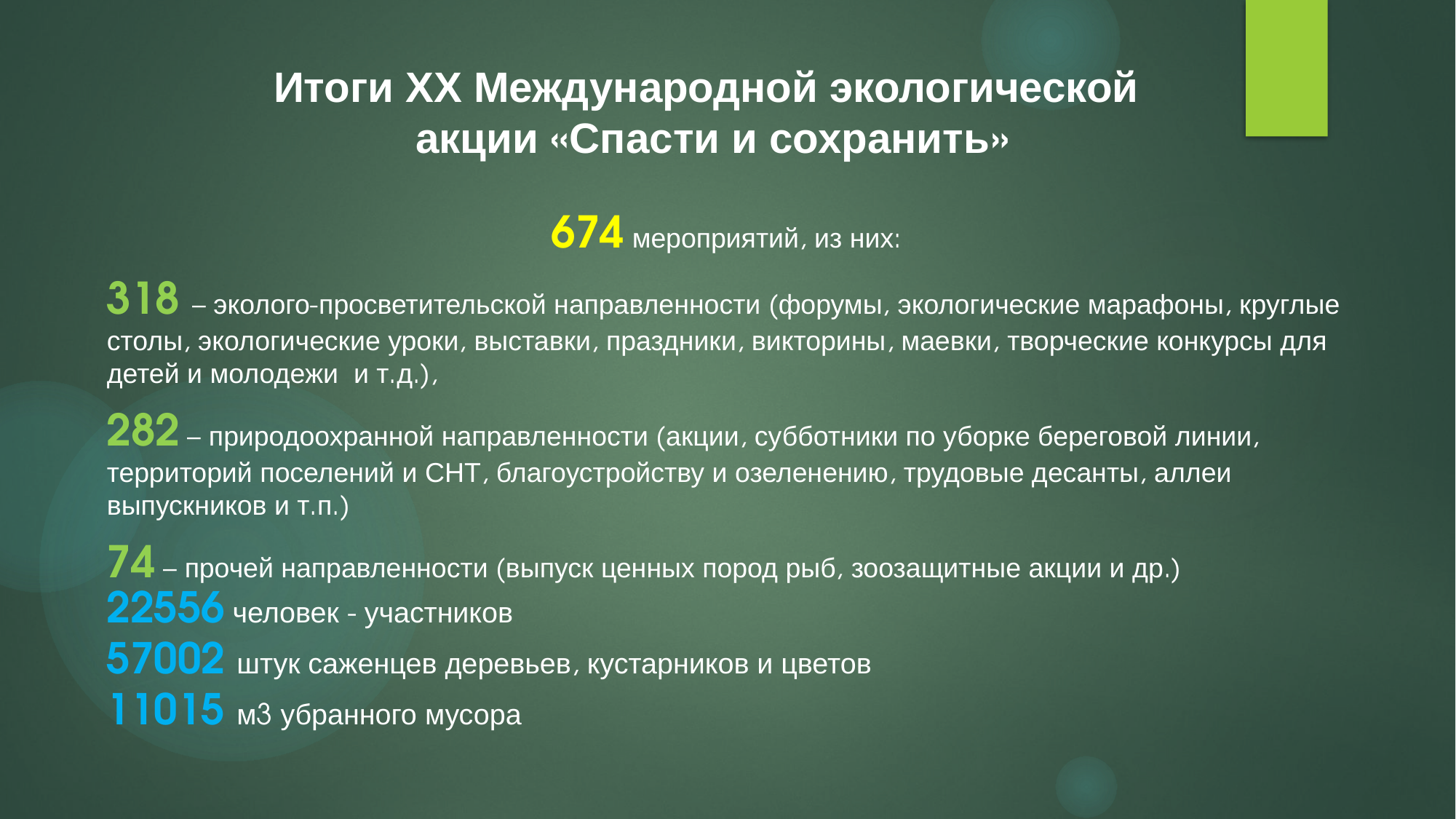

# Итоги ХХ Международной экологической акции «Спасти и сохранить»
674 мероприятий, из них:
318 – эколого-просветительской направленности (форумы, экологические марафоны, круглые столы, экологические уроки, выставки, праздники, викторины, маевки, творческие конкурсы для детей и молодежи  и т.д.),
282 – природоохранной направленности (акции, субботники по уборке береговой линии,  территорий поселений и СНТ, благоустройству и озеленению, трудовые десанты, аллеи выпускников и т.п.)
74 – прочей направленности (выпуск ценных пород рыб, зоозащитные акции и др.)
22556 человек - участников
57002 штук саженцев деревьев, кустарников и цветов
11015 м3 убранного мусора